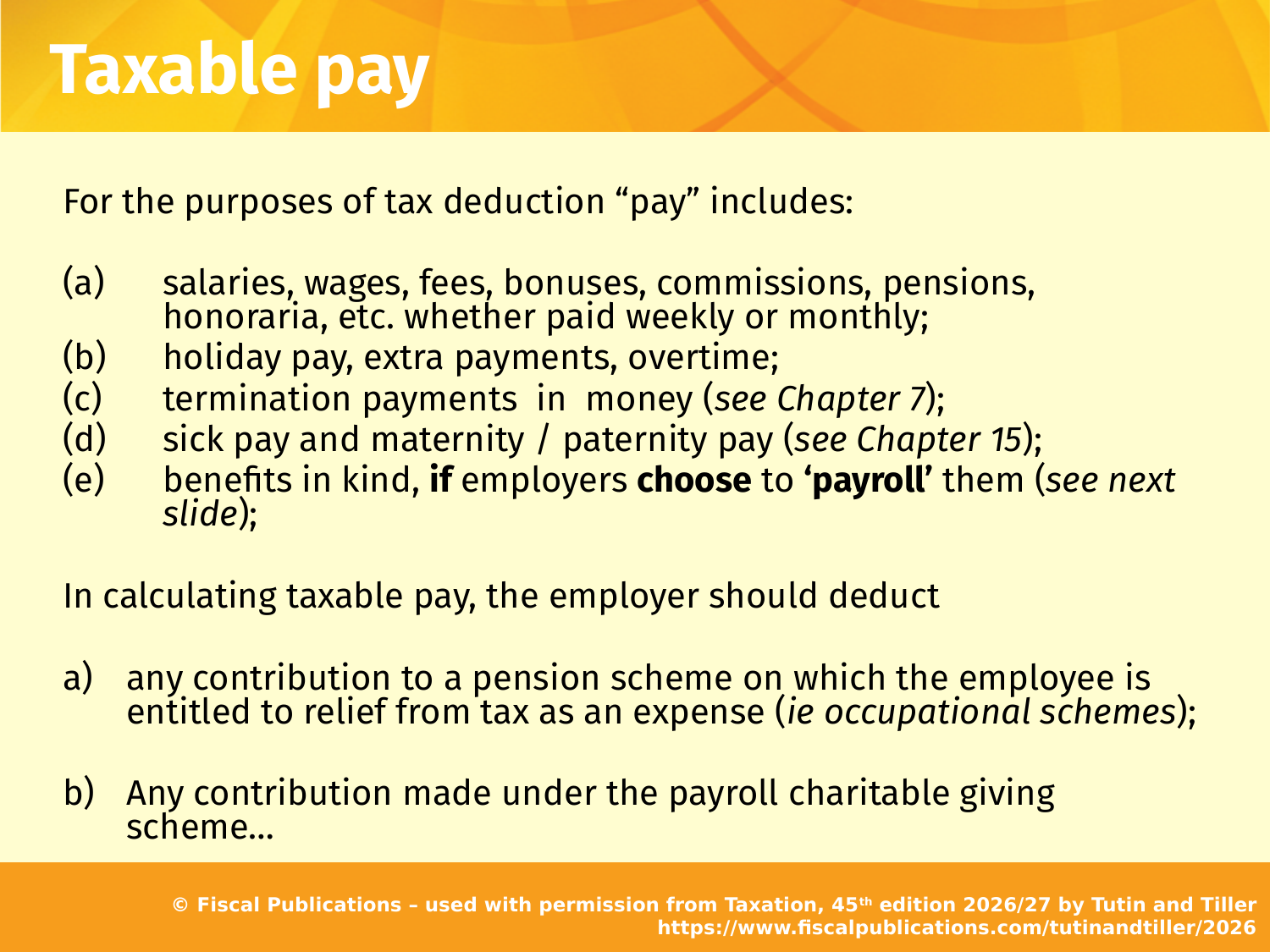

# Taxable pay

For the purposes of tax deduction “pay” includes:

(a)	salaries, wages, fees, bonuses, commissions, pensions, honoraria, etc. whether paid weekly or monthly;
(b)	holiday pay, extra payments, overtime;
(c)	termination payments  in  money (see Chapter 7);
(d)	sick pay and maternity / paternity pay (see Chapter 15);
(e)	benefits in kind, if employers choose to ‘payroll’ them (see next slide);

In calculating taxable pay, the employer should deduct

any contribution to a pension scheme on which the employee is entitled to relief from tax as an expense (ie occupational schemes);

Any contribution made under the payroll charitable giving scheme…